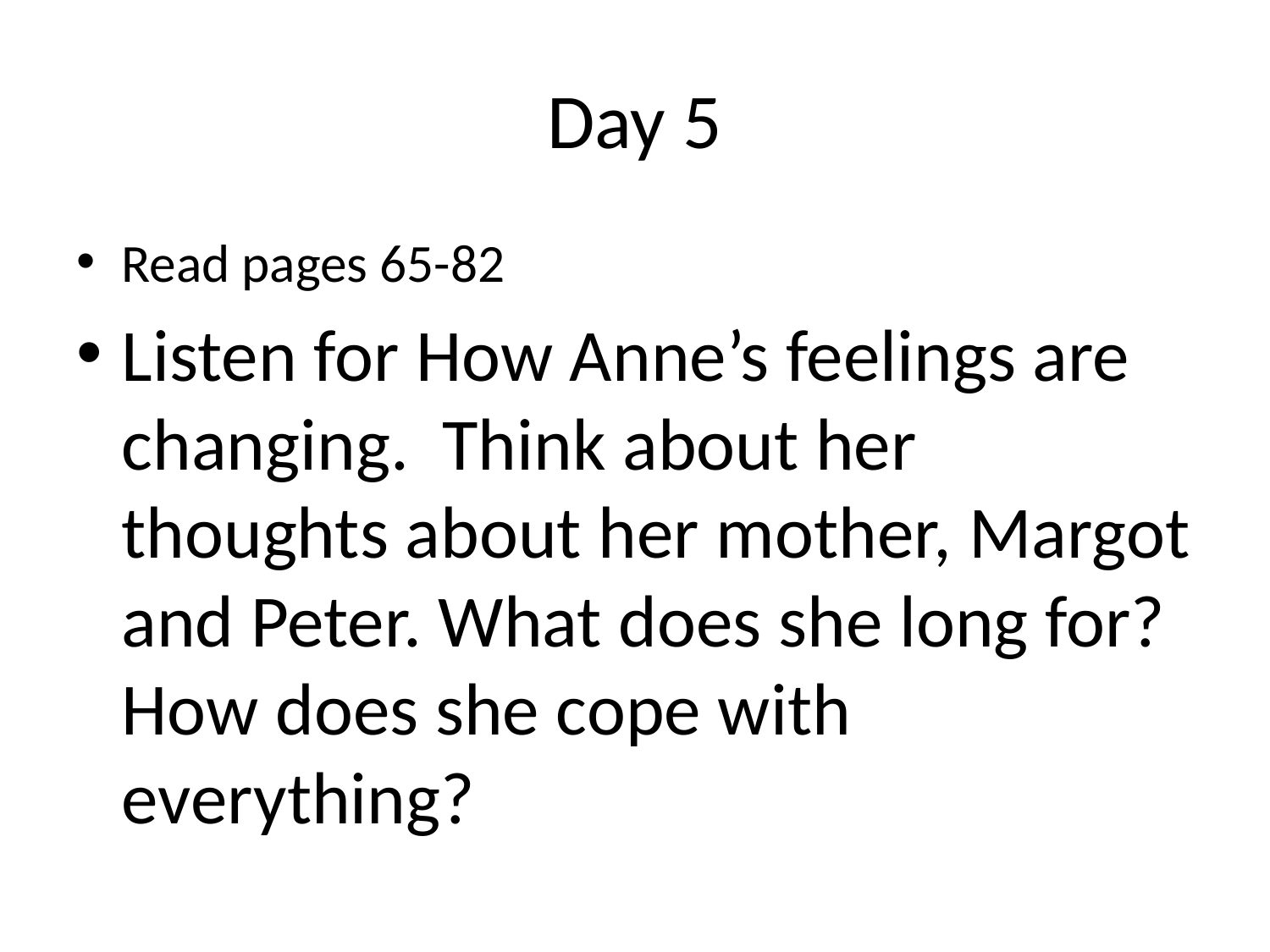

# Day 5
Read pages 65-82
Listen for How Anne’s feelings are changing.  Think about her thoughts about her mother, Margot and Peter. What does she long for?  How does she cope with everything?